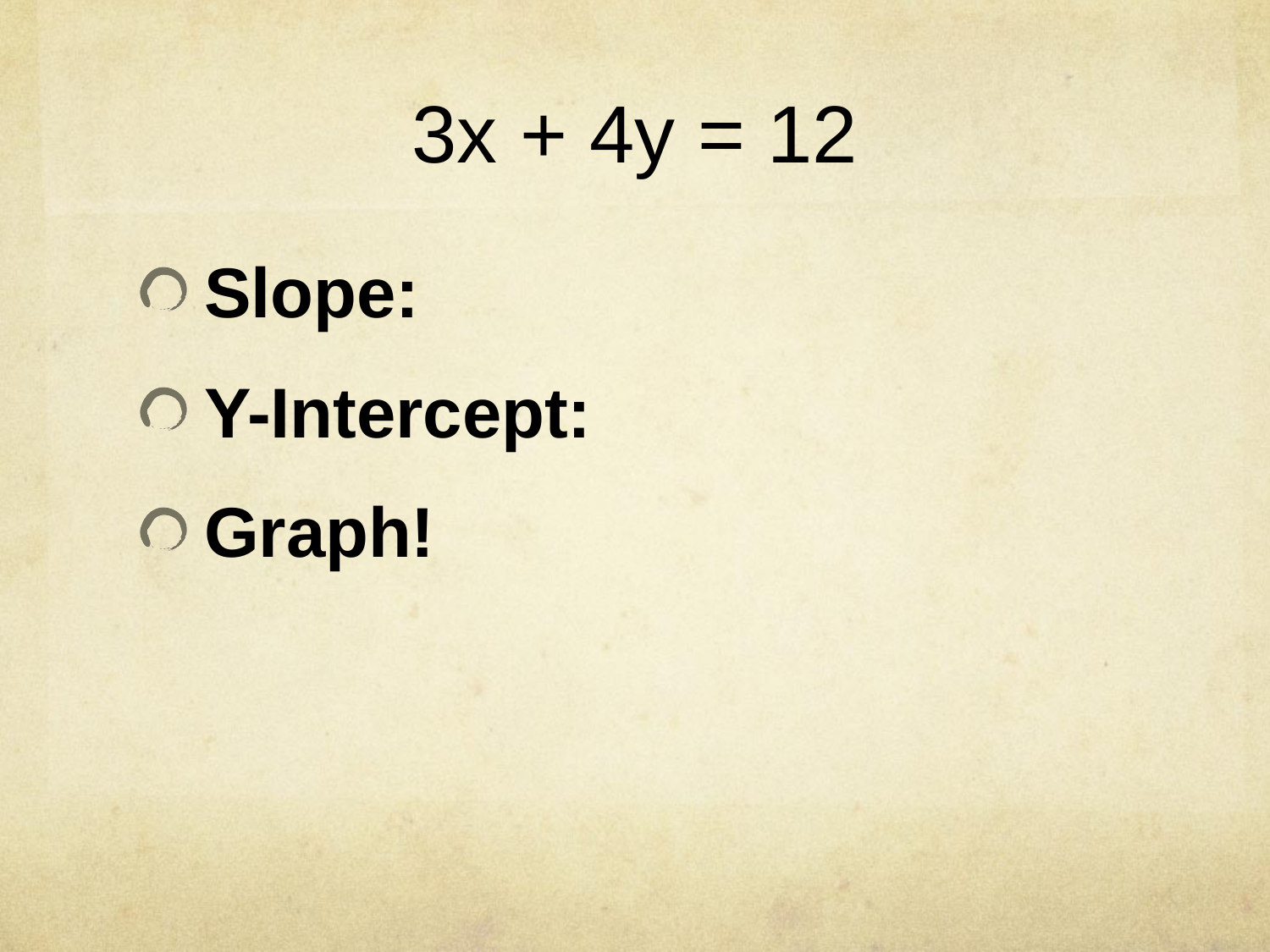

# 3x + 4y = 12
Slope:
Y-Intercept:
Graph!